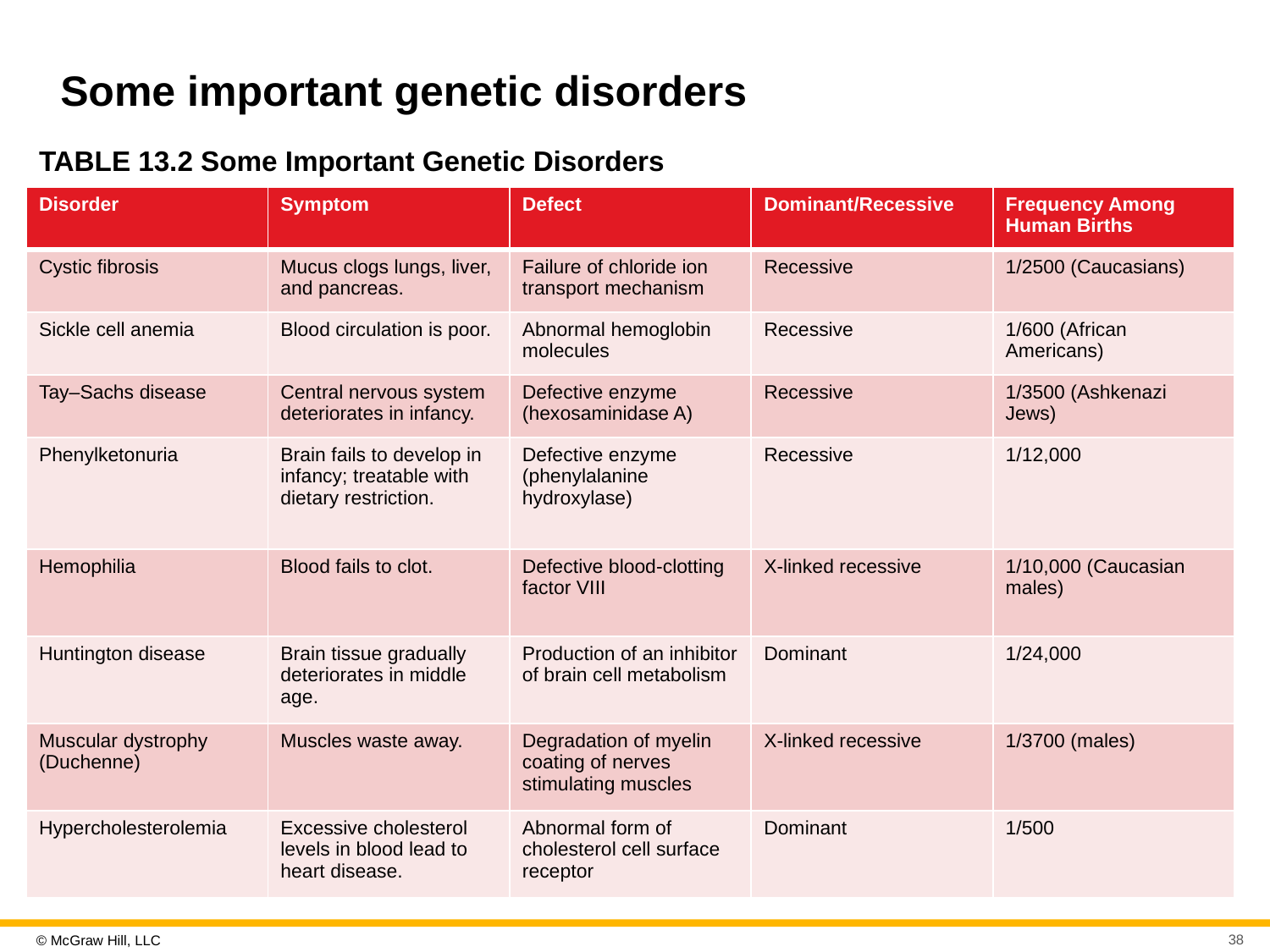

# Some important genetic disorders
TABLE 13.2 Some Important Genetic Disorders
| Disorder | Symptom | Defect | Dominant/Recessive | Frequency Among Human Births |
| --- | --- | --- | --- | --- |
| Cystic fibrosis | Mucus clogs lungs, liver, and pancreas. | Failure of chloride ion transport mechanism | Recessive | 1/2500 (Caucasians) |
| Sickle cell anemia | Blood circulation is poor. | Abnormal hemoglobin molecules | Recessive | 1/600 (African Americans) |
| Tay–Sachs disease | Central nervous system deteriorates in infancy. | Defective enzyme (hexosaminidase A) | Recessive | 1/3500 (Ashkenazi Jews) |
| Phenylketonuria | Brain fails to develop in infancy; treatable with dietary restriction. | Defective enzyme (phenylalanine hydroxylase) | Recessive | 1/12,000 |
| Hemophilia | Blood fails to clot. | Defective blood-clotting factor VIII | X-linked recessive | 1/10,000 (Caucasian males) |
| Huntington disease | Brain tissue gradually deteriorates in middle age. | Production of an inhibitor of brain cell metabolism | Dominant | 1/24,000 |
| Muscular dystrophy (Duchenne) | Muscles waste away. | Degradation of myelin coating of nerves stimulating muscles | X-linked recessive | 1/3700 (males) |
| Hypercholesterolemia | Excessive cholesterol levels in blood lead to heart disease. | Abnormal form of cholesterol cell surface receptor | Dominant | 1/500 |
38